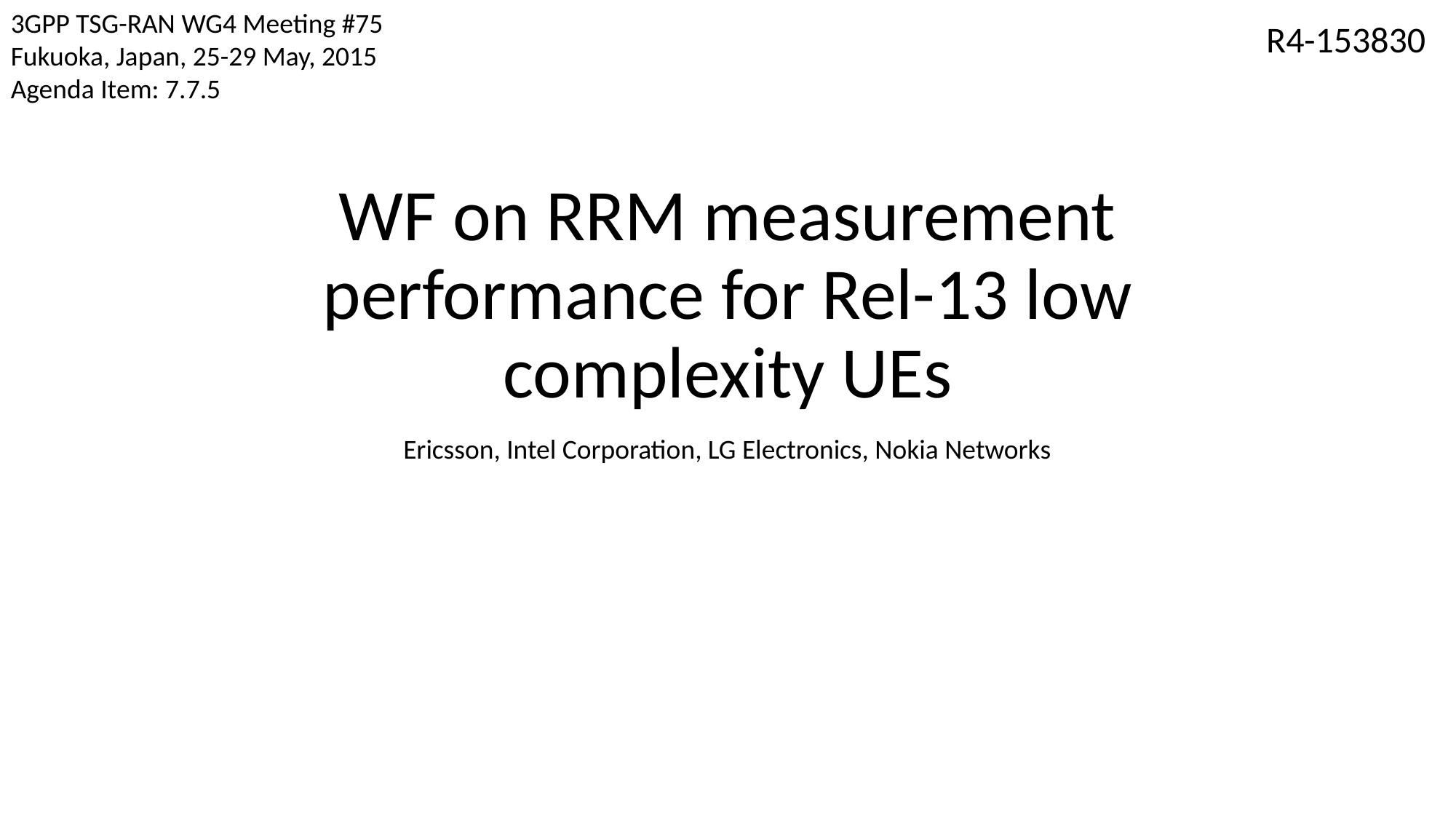

3GPP TSG-RAN WG4 Meeting #75
Fukuoka, Japan, 25-29 May, 2015
Agenda Item: 7.7.5
R4-153830
# WF on RRM measurement performance for Rel-13 low complexity UEs
Ericsson, Intel Corporation, LG Electronics, Nokia Networks